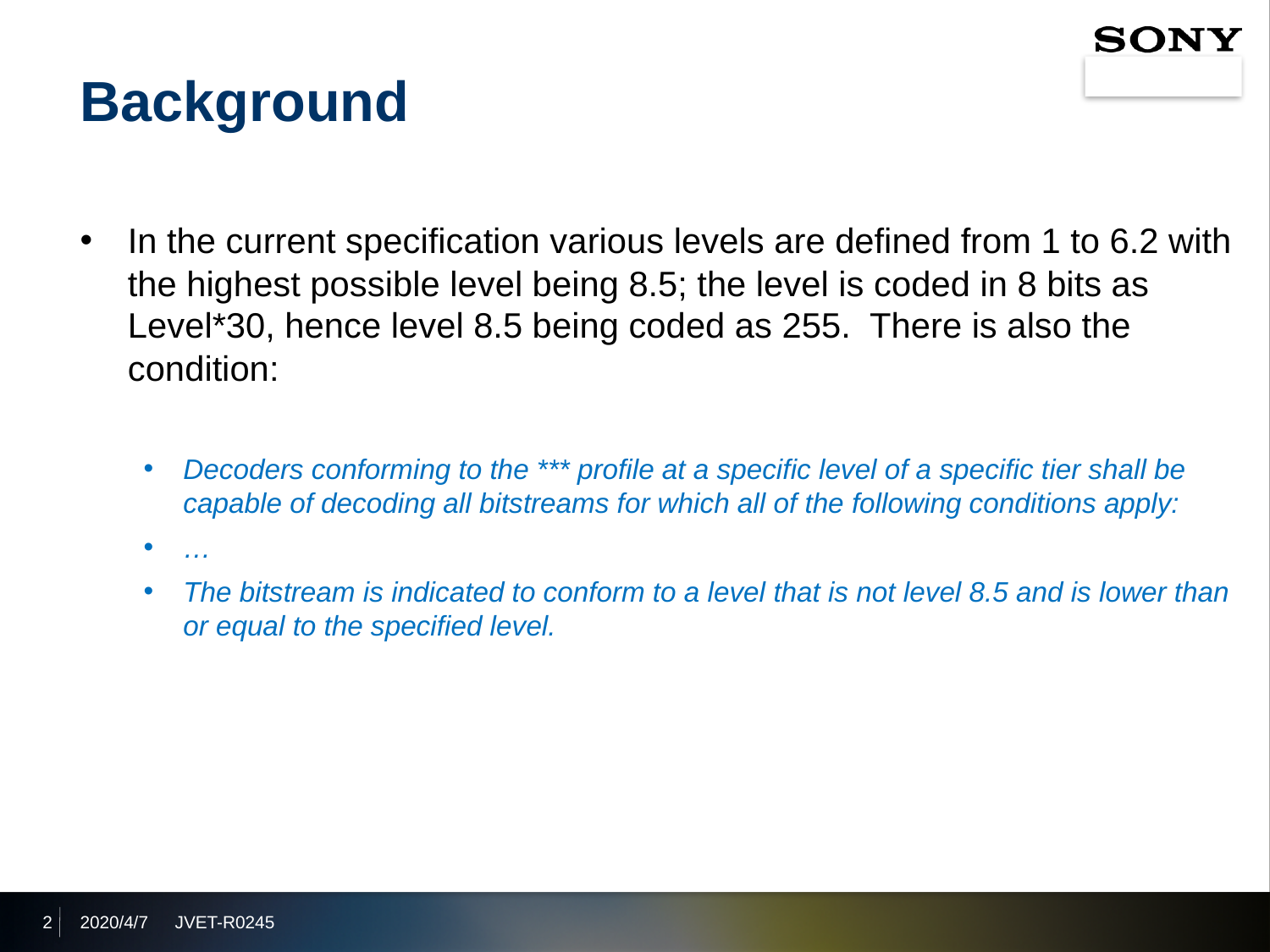

# Background

In the current specification various levels are defined from 1 to 6.2 with the highest possible level being 8.5; the level is coded in 8 bits as Level*30, hence level 8.5 being coded as 255.  There is also the condition:

Decoders conforming to the *** profile at a specific level of a specific tier shall be capable of decoding all bitstreams for which all of the following conditions apply:
…
The bitstream is indicated to conform to a level that is not level 8.5 and is lower than or equal to the specified level.

2
2020/4/7
JVET-R0245